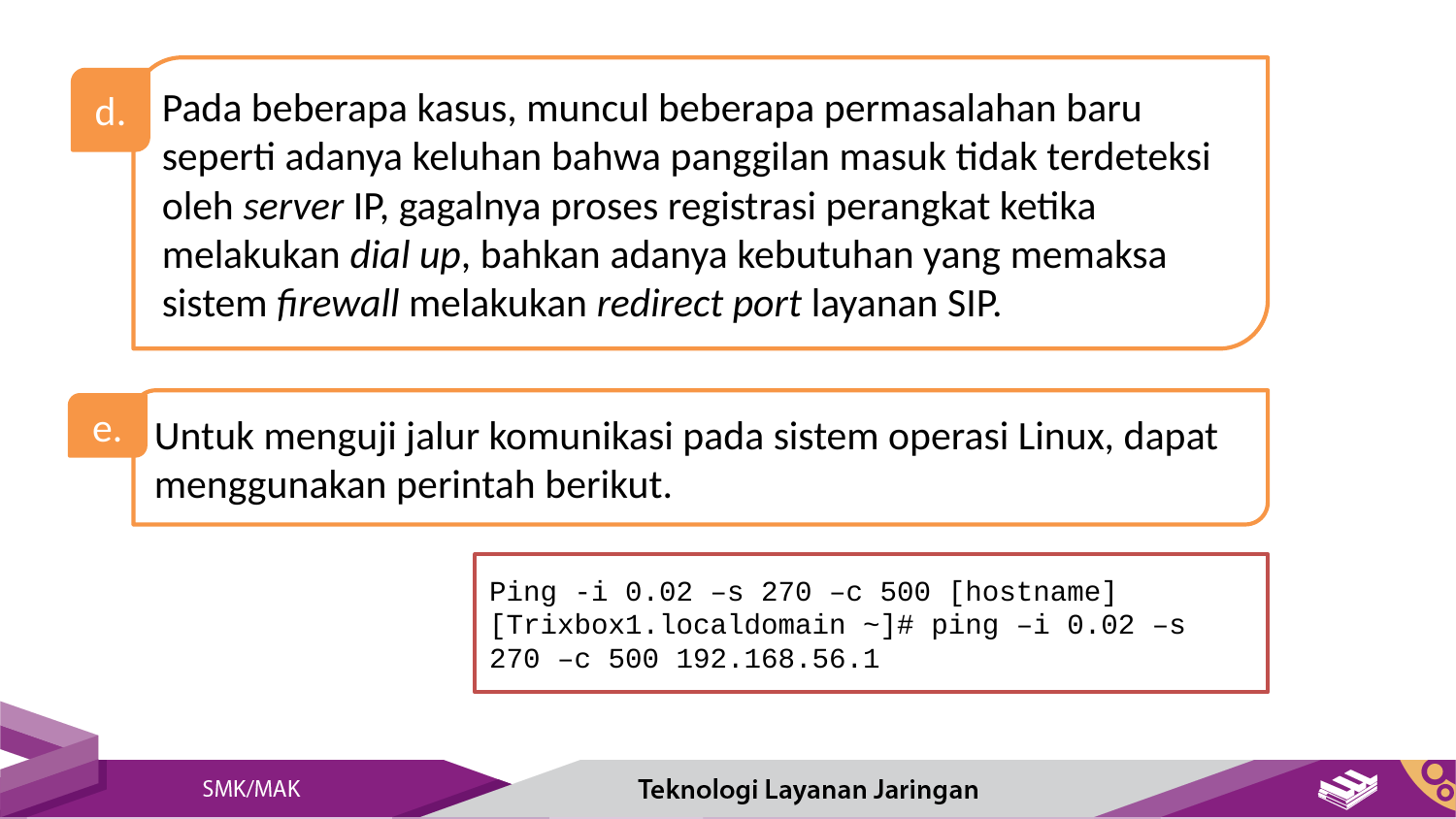

Pada beberapa kasus, muncul beberapa permasalahan baru seperti adanya keluhan bahwa panggilan masuk tidak terdeteksi oleh server IP, gagalnya proses registrasi perangkat ketika melakukan dial up, bahkan adanya kebutuhan yang memaksa sistem firewall melakukan redirect port layanan SIP.
d.
Untuk menguji jalur komunikasi pada sistem operasi Linux, dapat menggunakan perintah berikut.
e.
Ping -i 0.02 –s 270 –c 500 [hostname]
[Trixbox1.localdomain ~]# ping –i 0.02 –s 270 –c 500 192.168.56.1